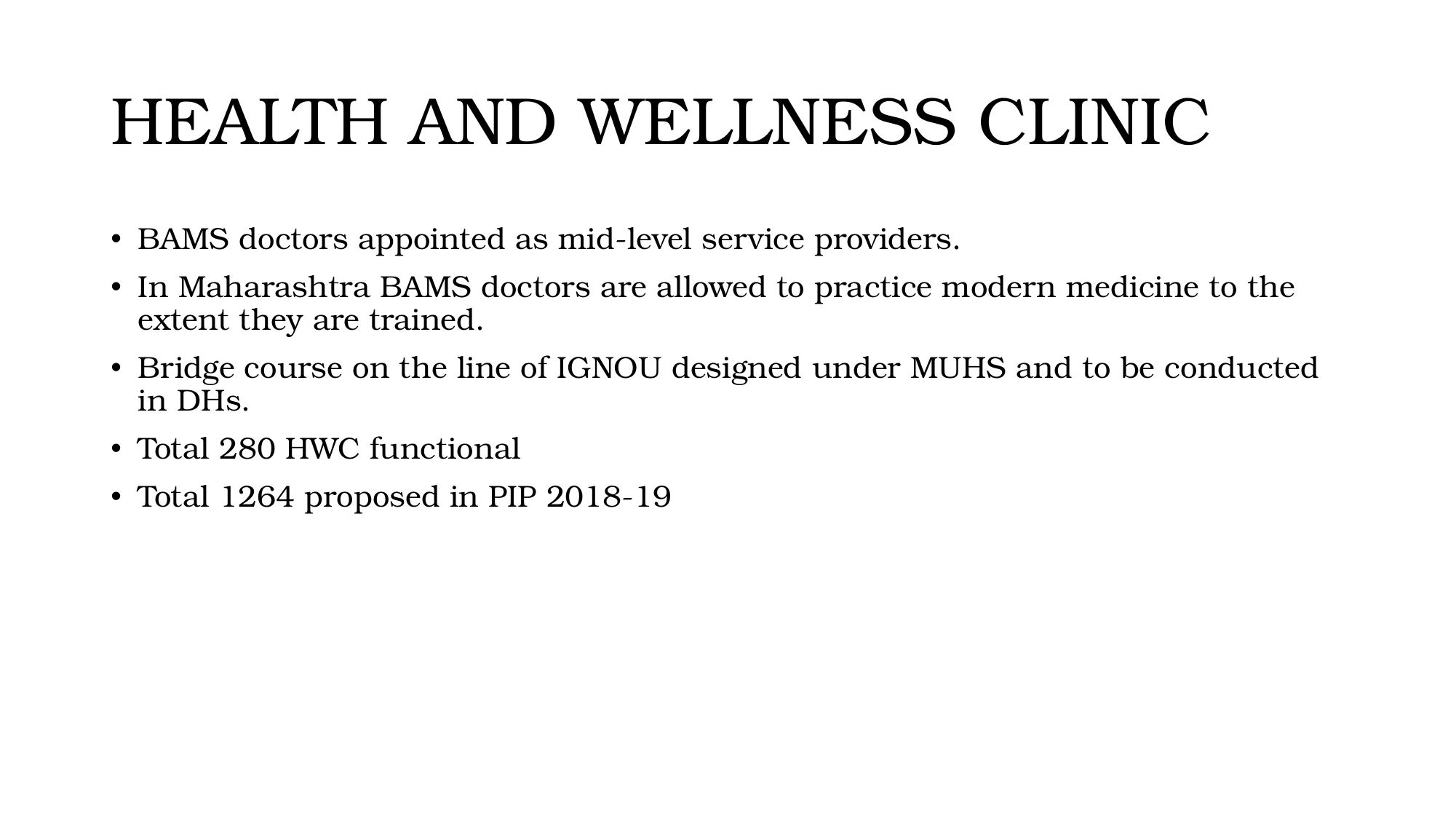

# HEALTH AND WELLNESS CLINIC
BAMS doctors appointed as mid-level service providers.
In Maharashtra BAMS doctors are allowed to practice modern medicine to the extent they are trained.
Bridge course on the line of IGNOU designed under MUHS and to be conducted in DHs.
Total 280 HWC functional
Total 1264 proposed in PIP 2018-19